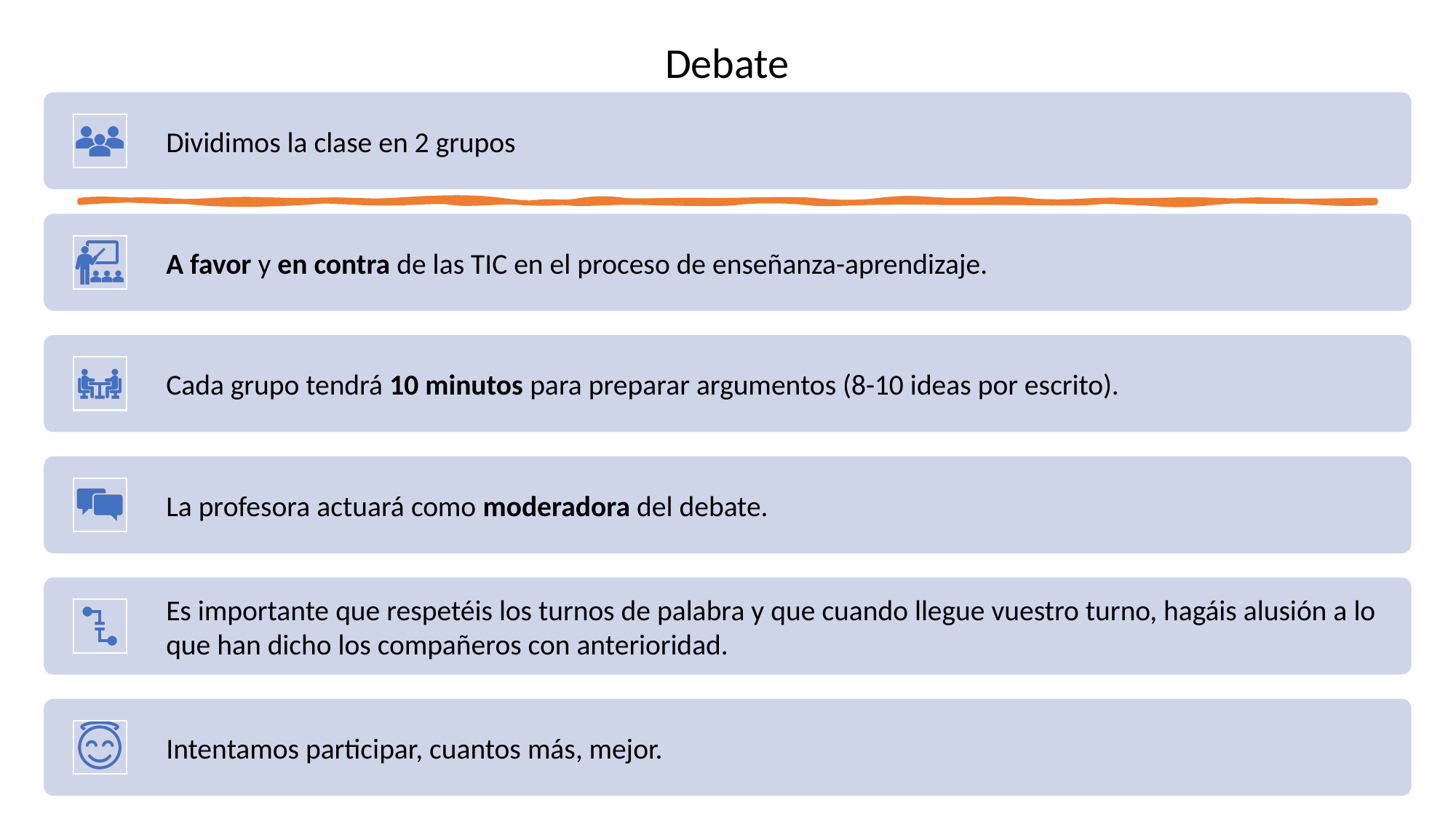

# Debate
Dividimos la clase en 2 grupos
A favor y en contra de las TIC en el proceso de enseñanza-aprendizaje.
Cada grupo tendrá 10 minutos para preparar argumentos (8-10 ideas por escrito).
La profesora actuará como moderadora del debate.
Es importante que respetéis los turnos de palabra y que cuando llegue vuestro turno, hagáis alusión a lo que han dicho los compañeros con anterioridad.
Intentamos participar, cuantos más, mejor.